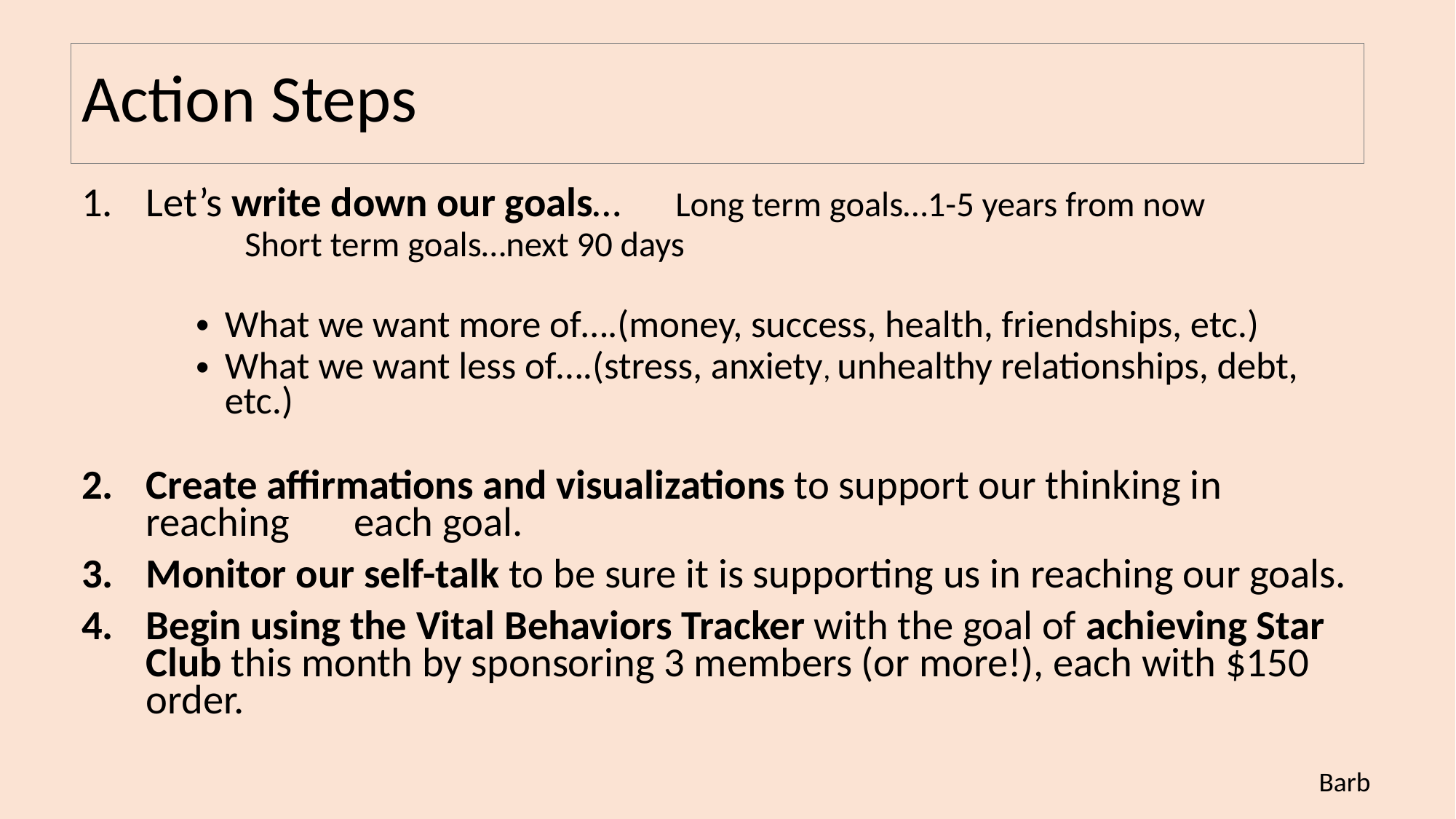

# Action Steps
Let’s write down our goals…  	Long term goals…1-5 years from now
				  	Short term goals…next 90 days

What we want more of….(money, success, health, friendships, etc.)
What we want less of….(stress, anxiety, unhealthy relationships, debt, etc.)

Create affirmations and visualizations to support our thinking in reaching       each goal.
Monitor our self-talk to be sure it is supporting us in reaching our goals.
Begin using the Vital Behaviors Tracker with the goal of achieving Star Club this month by sponsoring 3 members (or more!), each with $150 order.

Barb